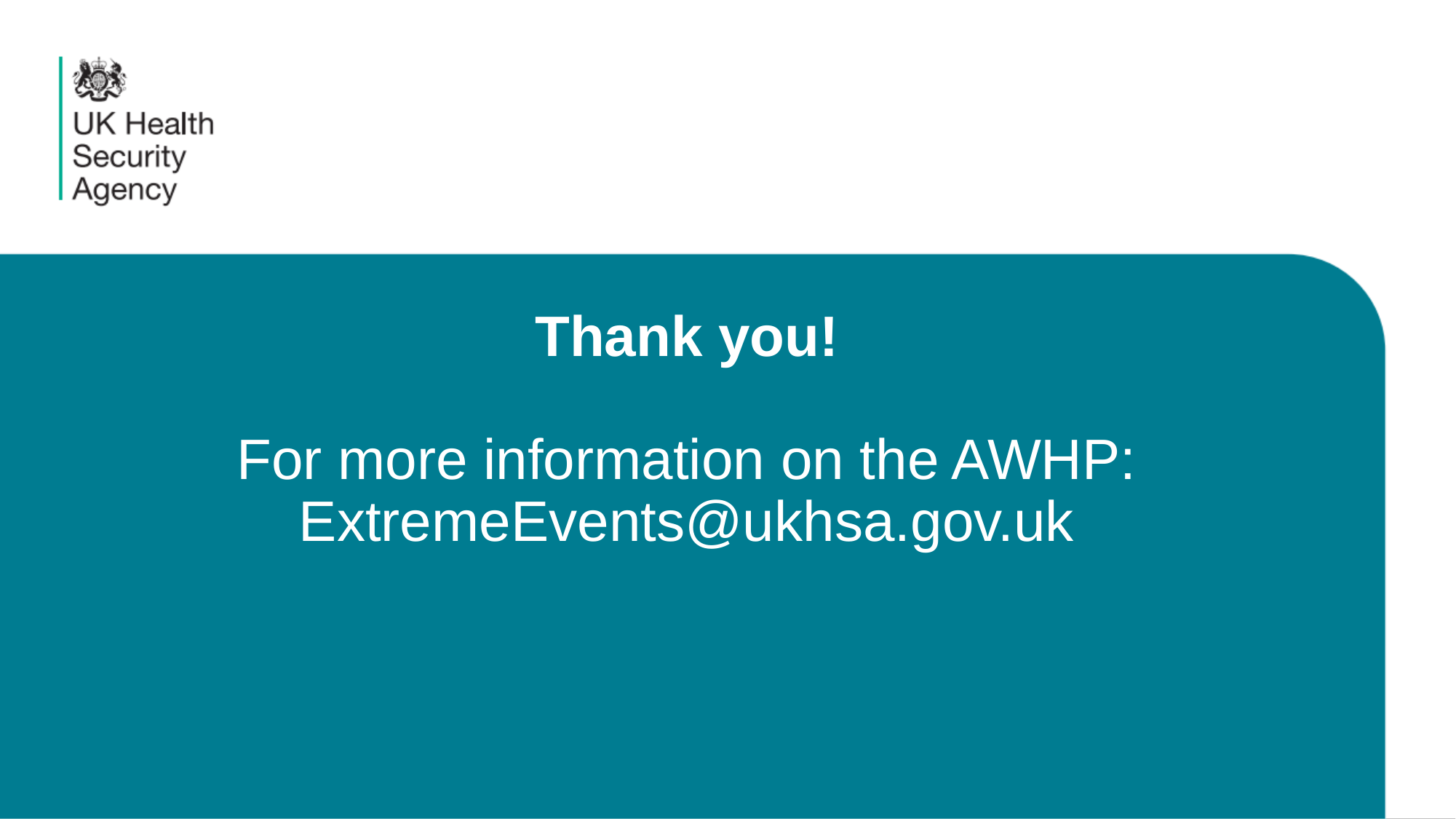

# Thank you! For more information on the AWHP: ExtremeEvents@ukhsa.gov.uk